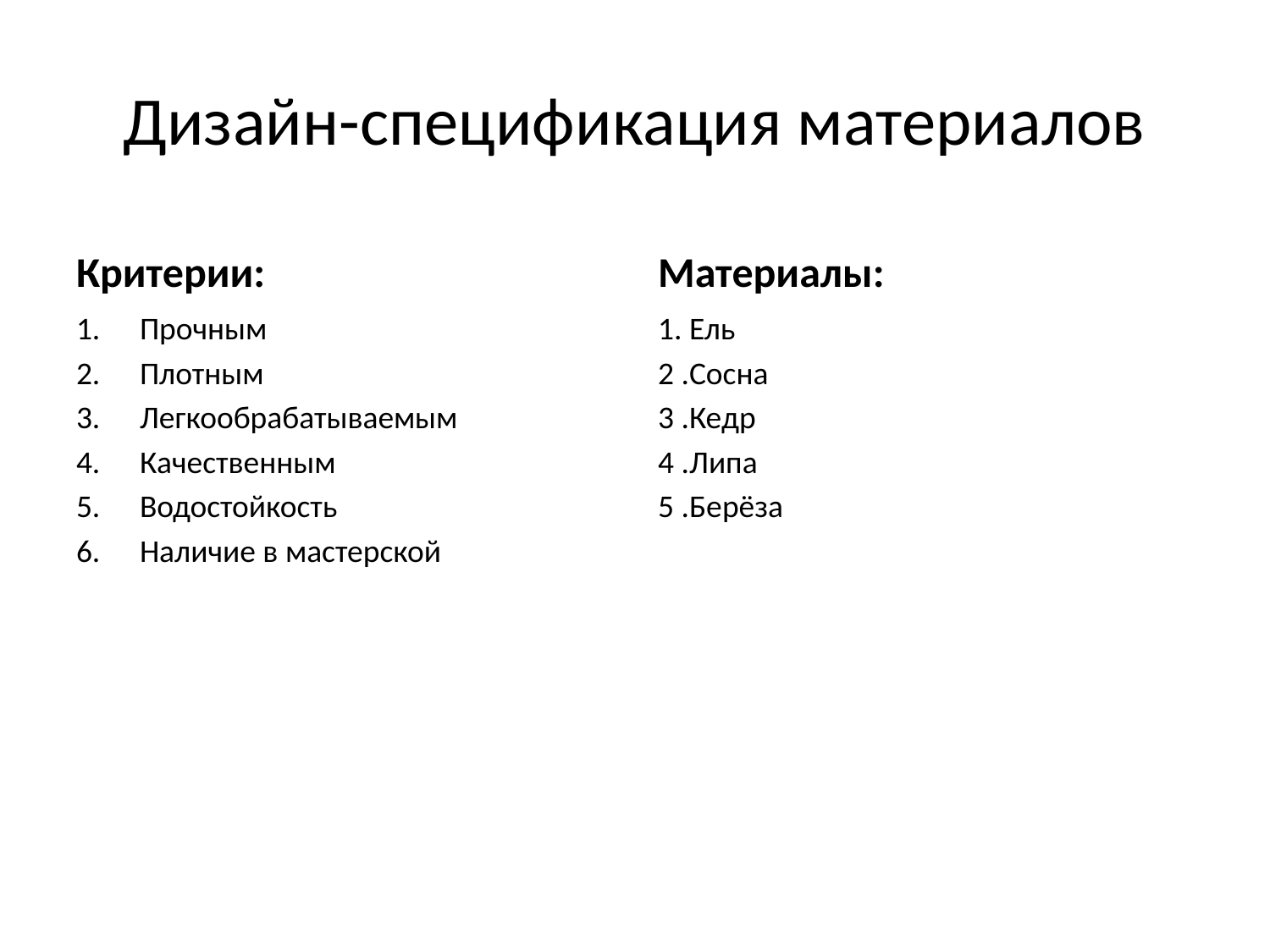

# Дизайн-спецификация материалов
Критерии:
Материалы:
Прочным
Плотным
Легкообрабатываемым
Качественным
Водостойкость
Наличие в мастерской

1. Ель
2 .Сосна
3 .Кедр
4 .Липа
5 .Берёза